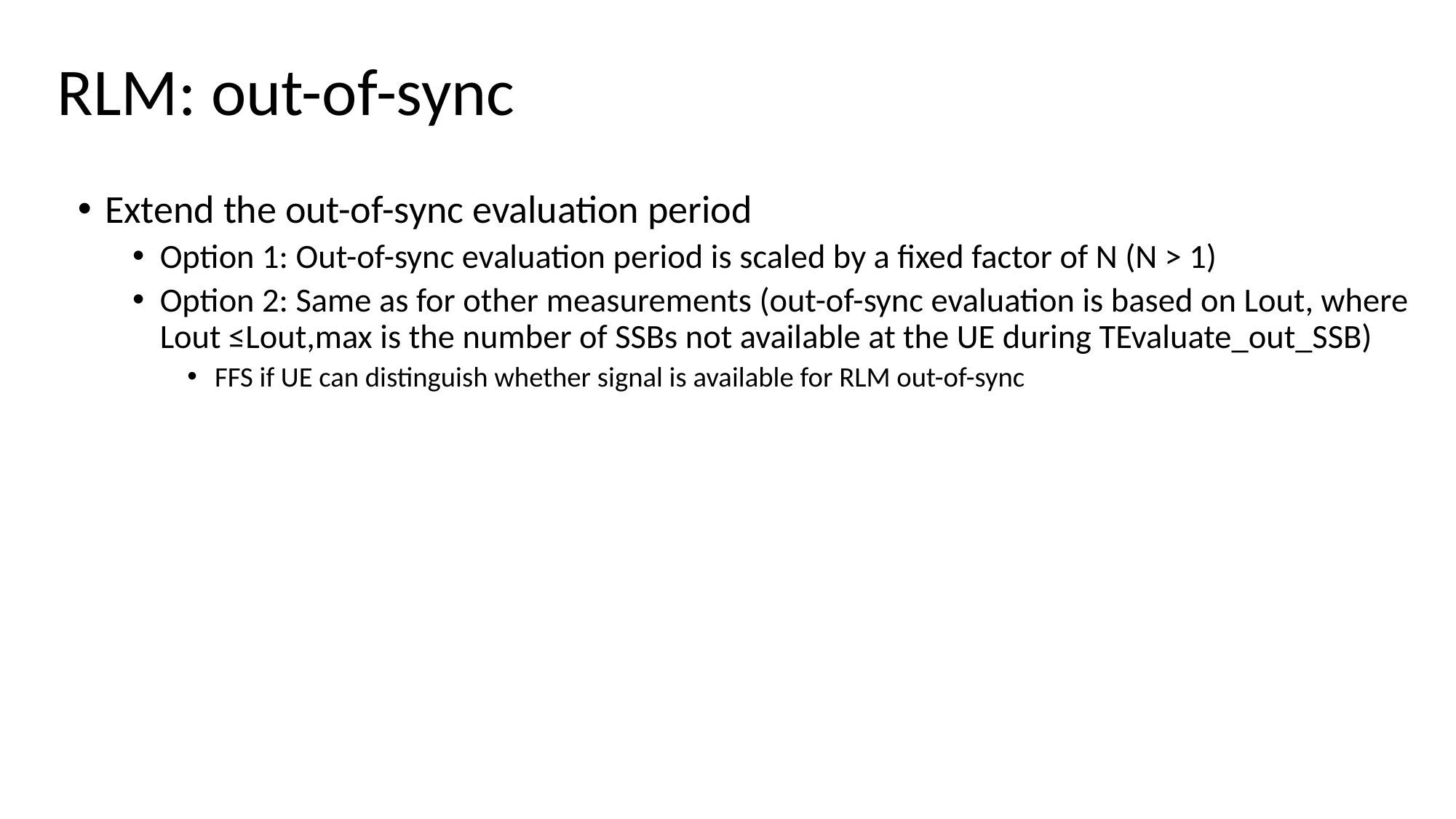

# RLM: out-of-sync

Extend the out-of-sync evaluation period
Option 1: Out-of-sync evaluation period is scaled by a fixed factor of N (N > 1)
Option 2: Same as for other measurements (out-of-sync evaluation is based on Lout, where Lout ≤Lout,max is the number of SSBs not available at the UE during TEvaluate_out_SSB)
FFS if UE can distinguish whether signal is available for RLM out-of-sync